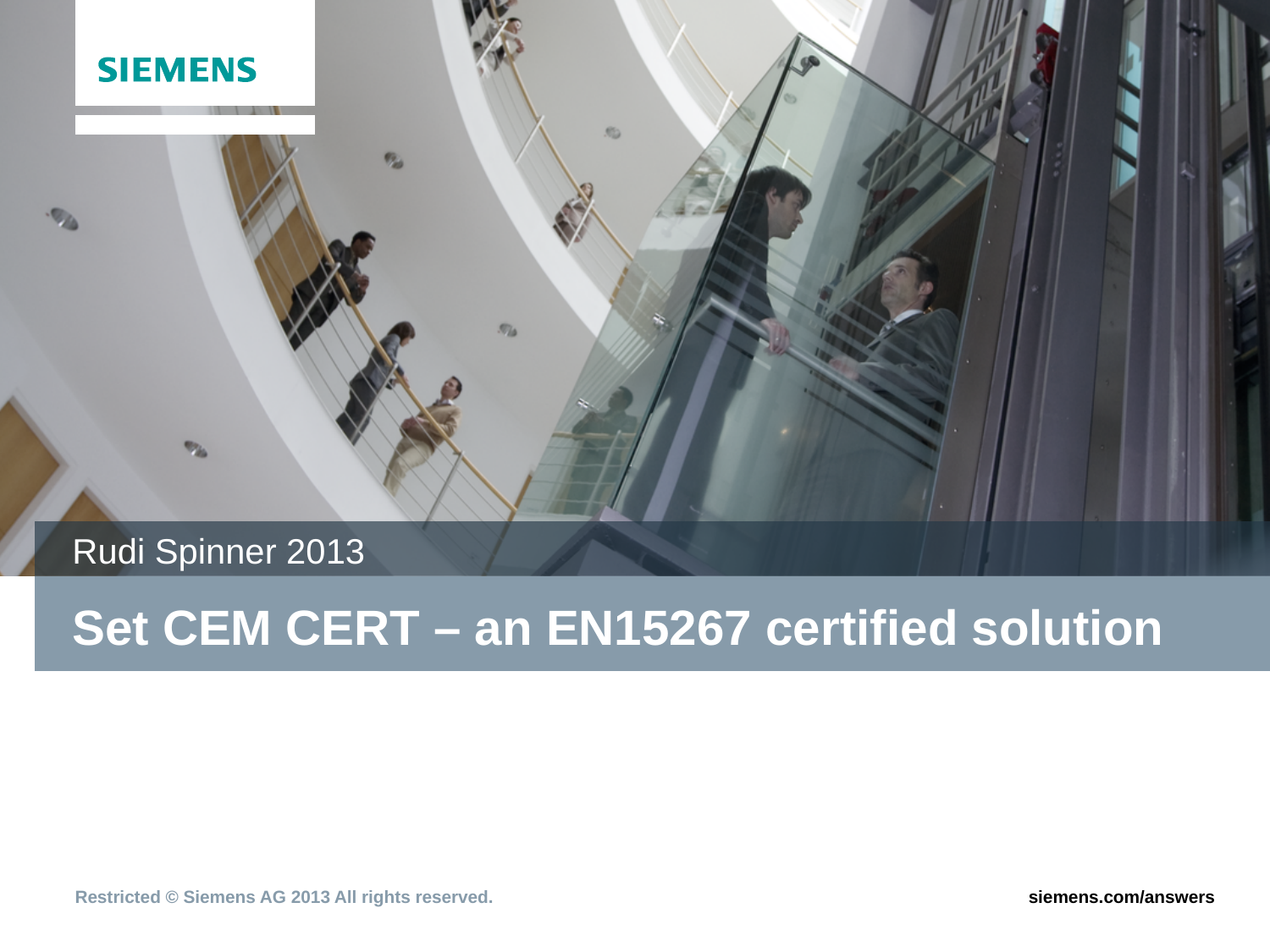

Rudi Spinner 2013
# Set CEM CERT – an EN15267 certified solution